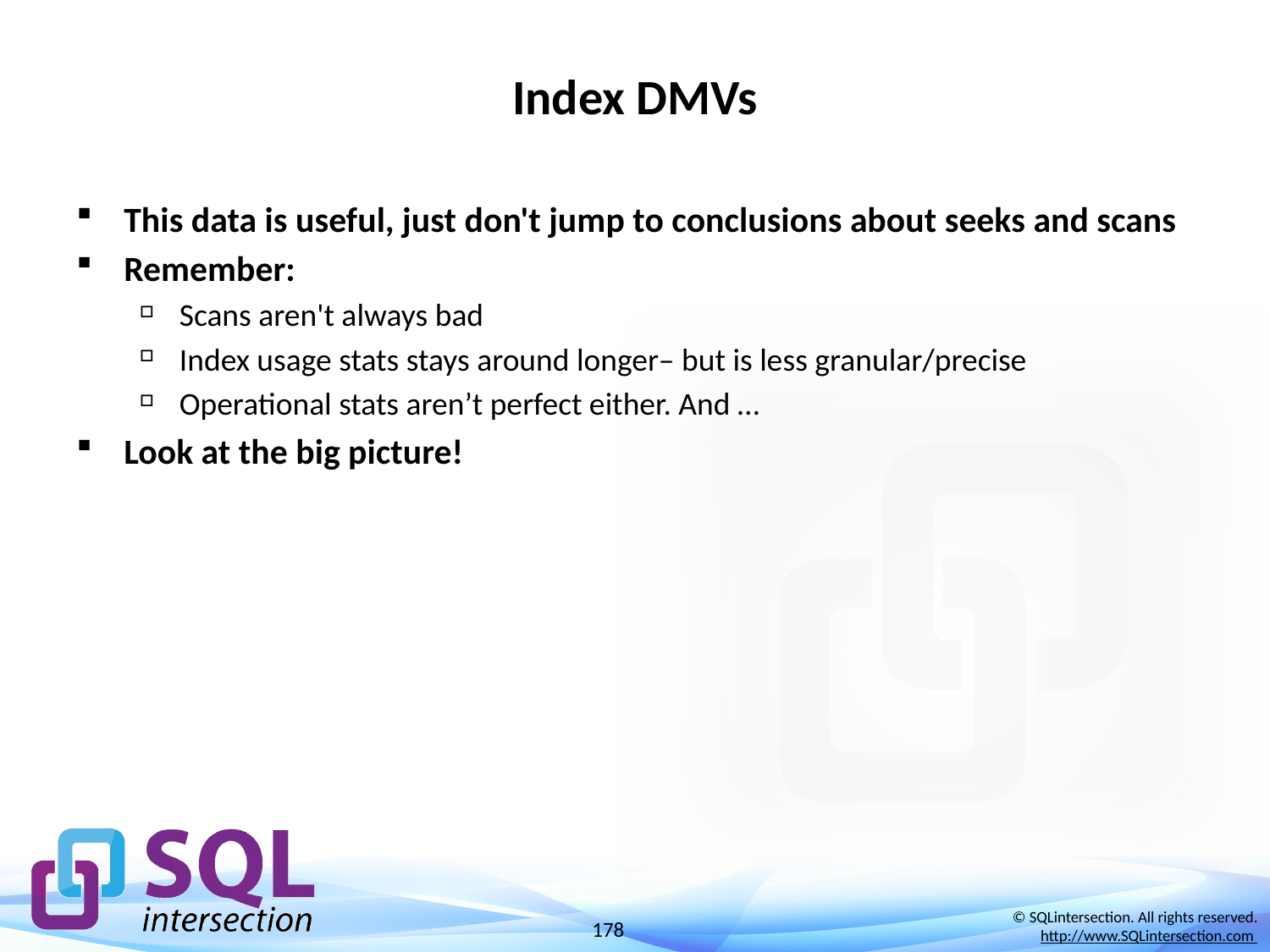

# Index DMVs
This data is useful, just don't jump to conclusions about seeks and scans
Remember:
Scans aren't always bad
Index usage stats stays around longer– but is less granular/precise
Operational stats aren’t perfect either. And …
Look at the big picture!